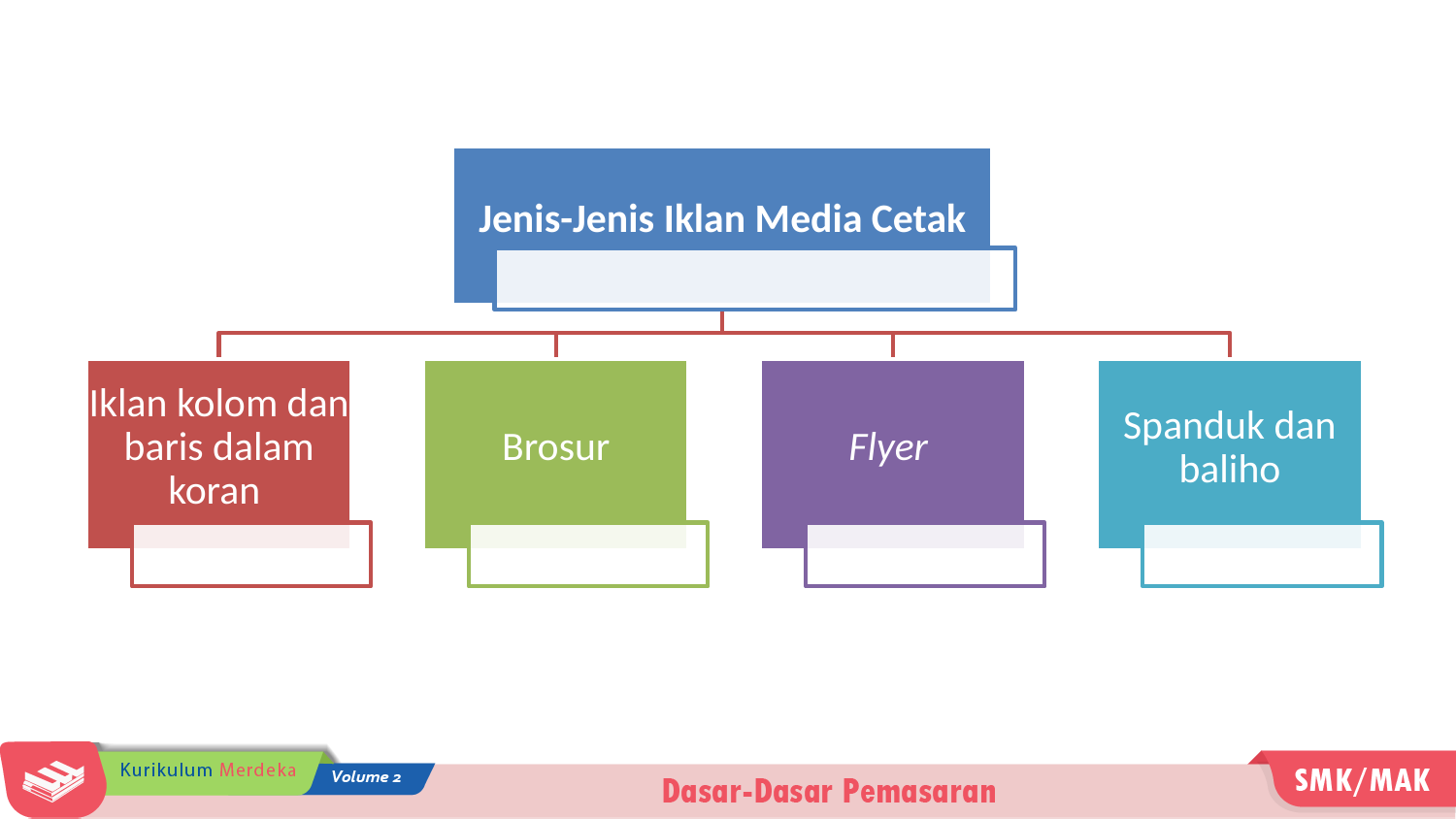

Jenis-Jenis Iklan Media Cetak

Iklan kolom dan baris dalam koran

Brosur

Flyer

Spanduk dan baliho